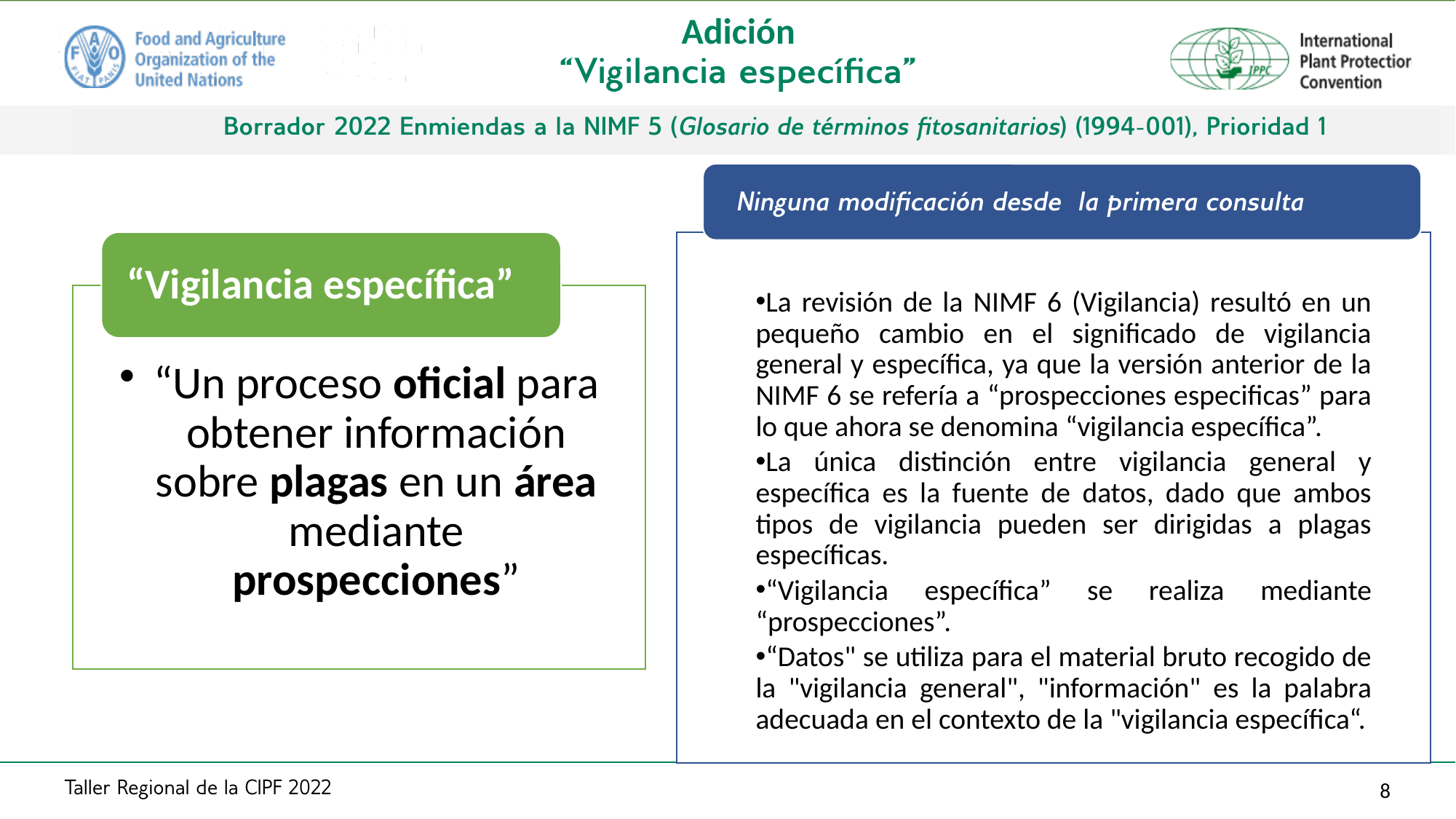

# Adición “Vigilancia específica”
Borrador 2022 Enmiendas a la NIMF 5 (Glosario de términos fitosanitarios) (1994-001), Prioridad 1
La revisión de la NIMF 6 (Vigilancia) resultó en un pequeño cambio en el significado de vigilancia general y específica, ya que la versión anterior de la NIMF 6 se refería a “prospecciones especificas” para lo que ahora se denomina “vigilancia específica”.
La única distinción entre vigilancia general y específica es la fuente de datos, dado que ambos tipos de vigilancia pueden ser dirigidas a plagas específicas.
“Vigilancia específica” se realiza mediante “prospecciones”.
“Datos" se utiliza para el material bruto recogido de la "vigilancia general", "información" es la palabra adecuada en el contexto de la "vigilancia específica“.
 Ninguna modificación desde  la primera consulta
“Un proceso oficial para obtener información sobre plagas en un área mediante prospecciones”
“Vigilancia específica”
Taller Regional de la CIPF 2022